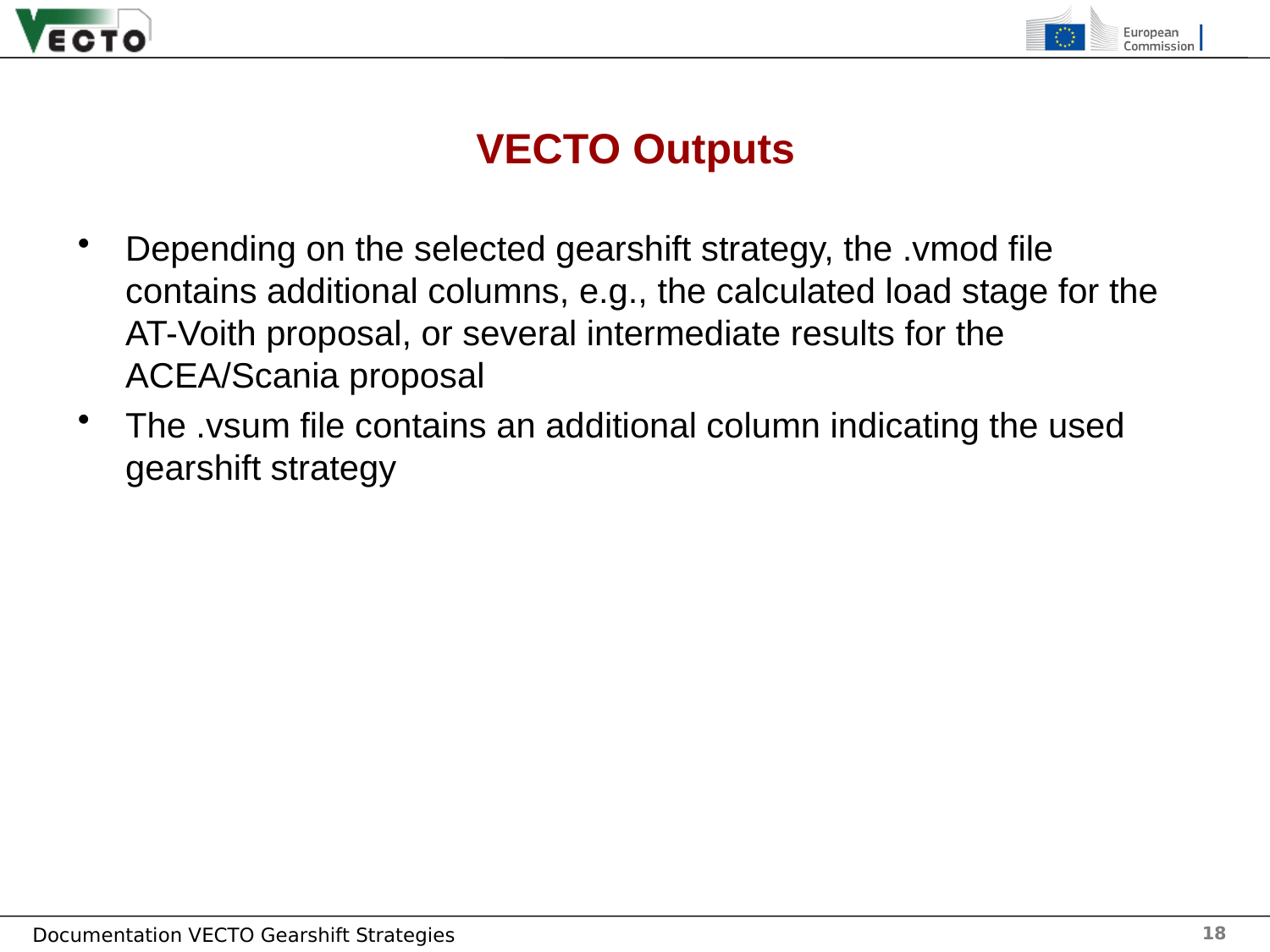

# VECTO Outputs
Depending on the selected gearshift strategy, the .vmod file contains additional columns, e.g., the calculated load stage for the AT-Voith proposal, or several intermediate results for the ACEA/Scania proposal
The .vsum file contains an additional column indicating the used gearshift strategy